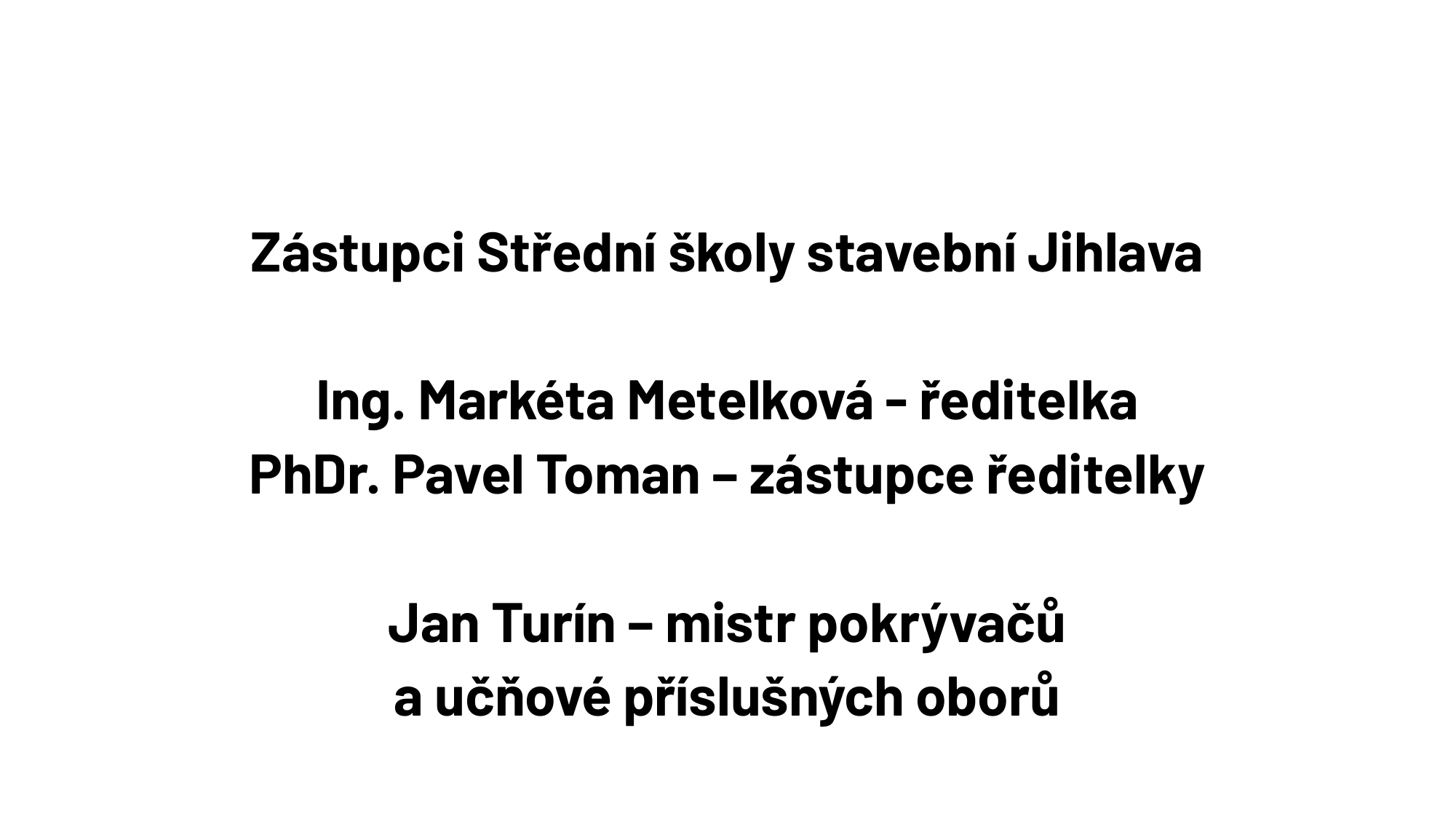

#
Zástupci Střední školy stavební Jihlava

Ing. Markéta Metelková - ředitelka
PhDr. Pavel Toman – zástupce ředitelky

Jan Turín – mistr pokrývačů
a učňové příslušných oborů